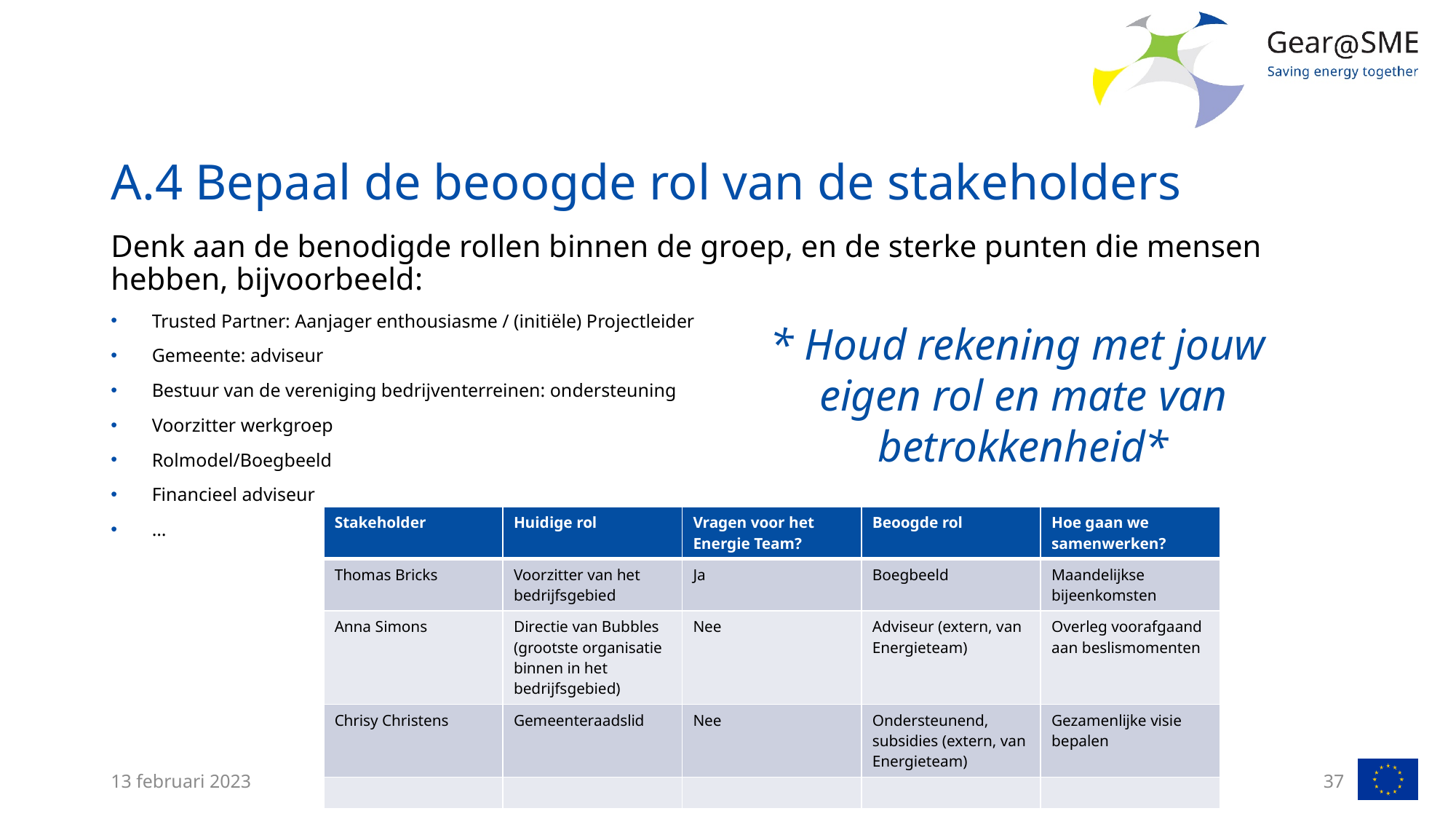

# A.4 Bepaal de beoogde rol van de stakeholders
Denk aan de benodigde rollen binnen de groep, en de sterke punten die mensen hebben, bijvoorbeeld:
Trusted Partner: Aanjager enthousiasme / (initiële) Projectleider
Gemeente: adviseur
Bestuur van de vereniging bedrijventerreinen: ondersteuning
Voorzitter werkgroep
Rolmodel/Boegbeeld
Financieel adviseur
…

* Houd rekening met jouw  eigen rol en mate van betrokkenheid*
| Stakeholder | Huidige rol | Vragen voor het Energie Team? | Beoogde rol | Hoe gaan we samenwerken? |
| --- | --- | --- | --- | --- |
| Thomas Bricks | Voorzitter van het bedrijfsgebied | Ja | Boegbeeld | Maandelijkse bijeenkomsten |
| Anna Simons | Directie van Bubbles (grootste organisatie binnen in het bedrijfsgebied) | Nee | Adviseur (extern, van Energieteam) | Overleg voorafgaand aan beslismomenten |
| Chrisy Christens | Gemeenteraadslid | Nee | Ondersteunend, subsidies (extern, van Energieteam) | Gezamenlijke visie bepalen |
|  |  |  |  |  |
13 februari 2023
37